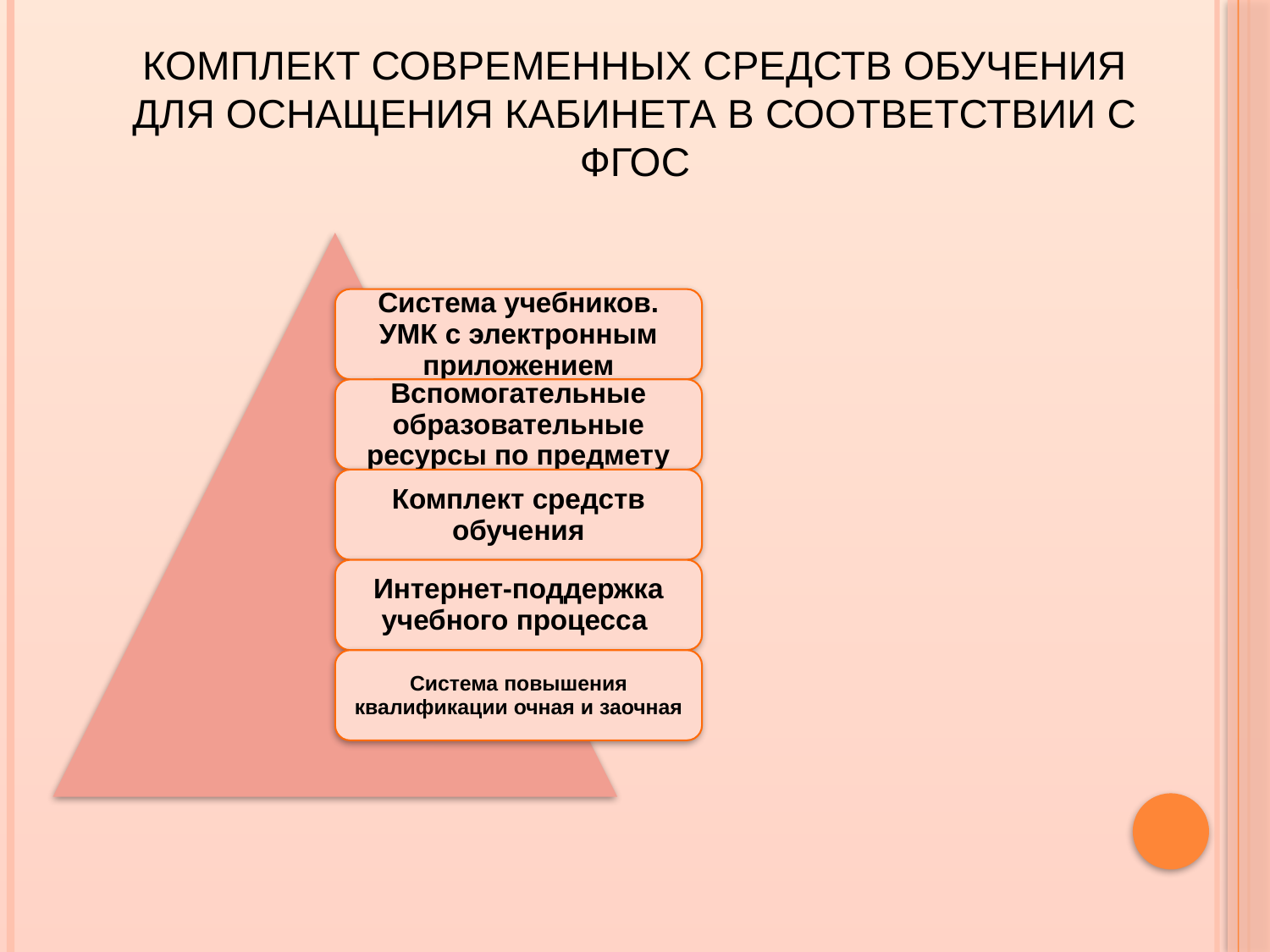

# комплект современных средств обучения для оснащения кабинета в соответствии с ФГОС
Система учебников. УМК с электронным приложением
Вспомогательные образовательные ресурсы по предмету
Комплект средств обучения
Система повышения квалификации очная и заочная
Интернет-поддержка учебного процесса